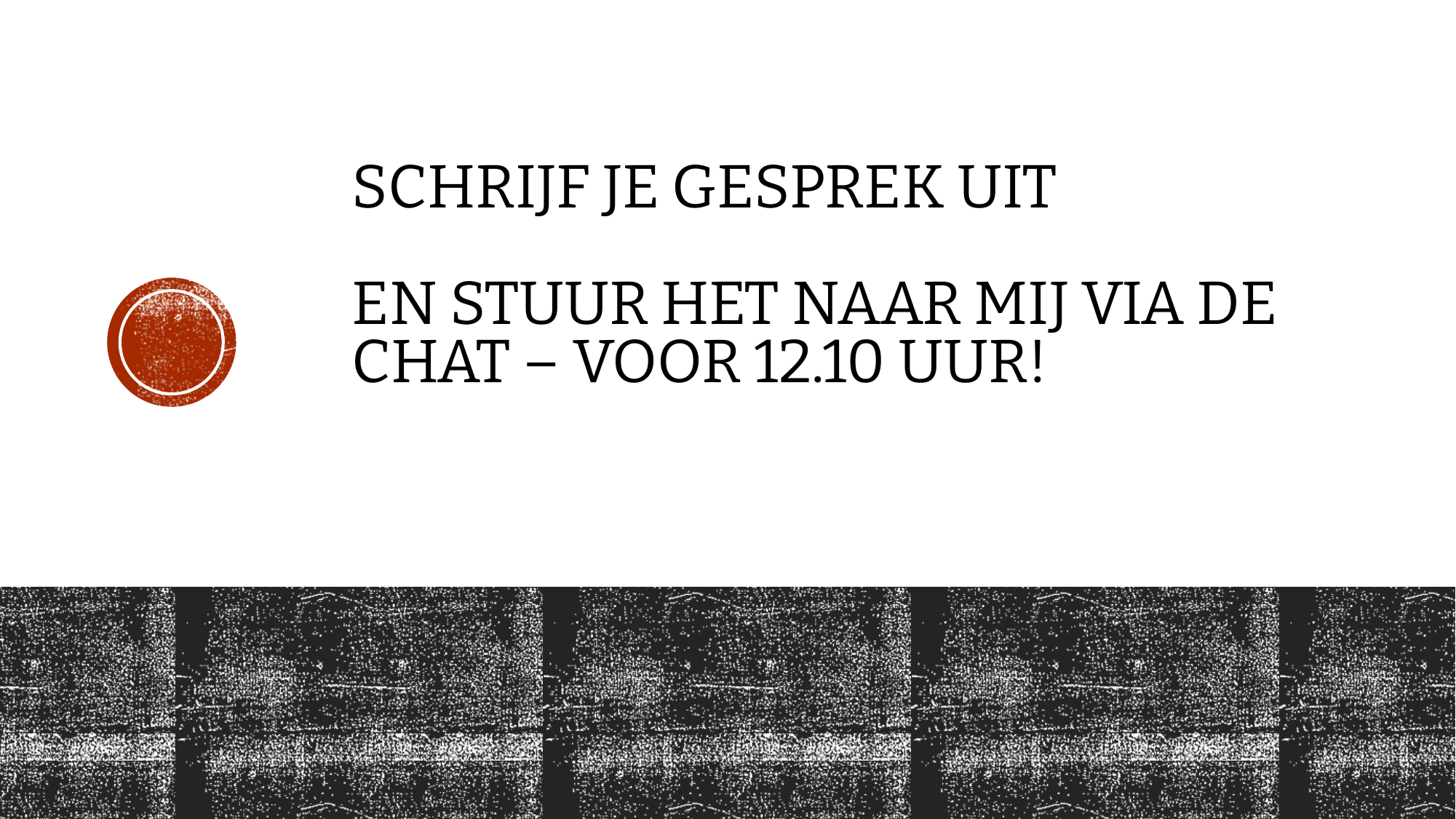

# Schrijf je gesprek uit en stuur het naar mij via de chat – voor 12.10 uur!